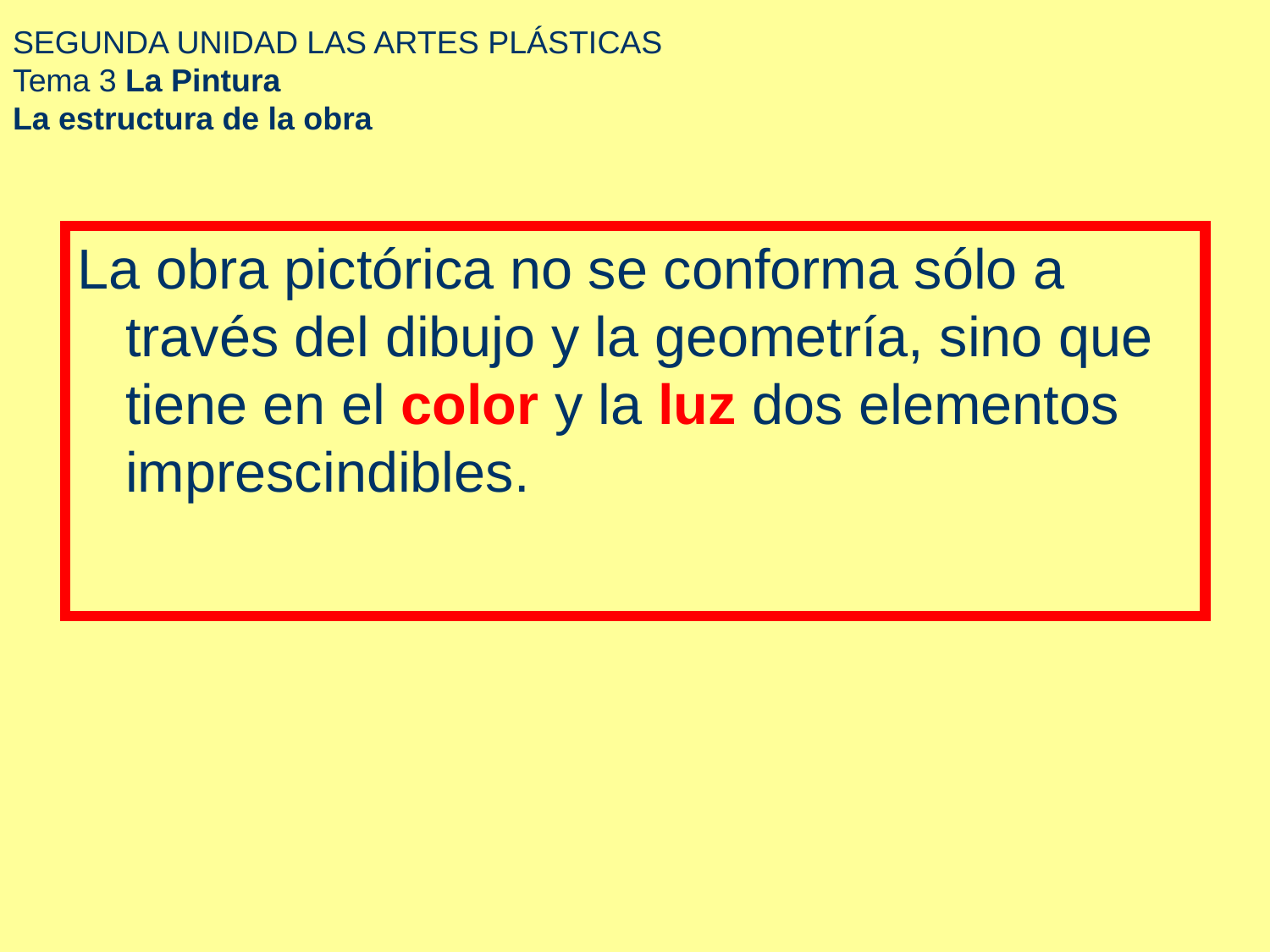

# SEGUNDA UNIDAD LAS ARTES PLÁSTICAS Tema 3 La Pintura La estructura de la obra
La obra pictórica no se conforma sólo a través del dibujo y la geometría, sino que tiene en el color y la luz dos elementos imprescindibles.